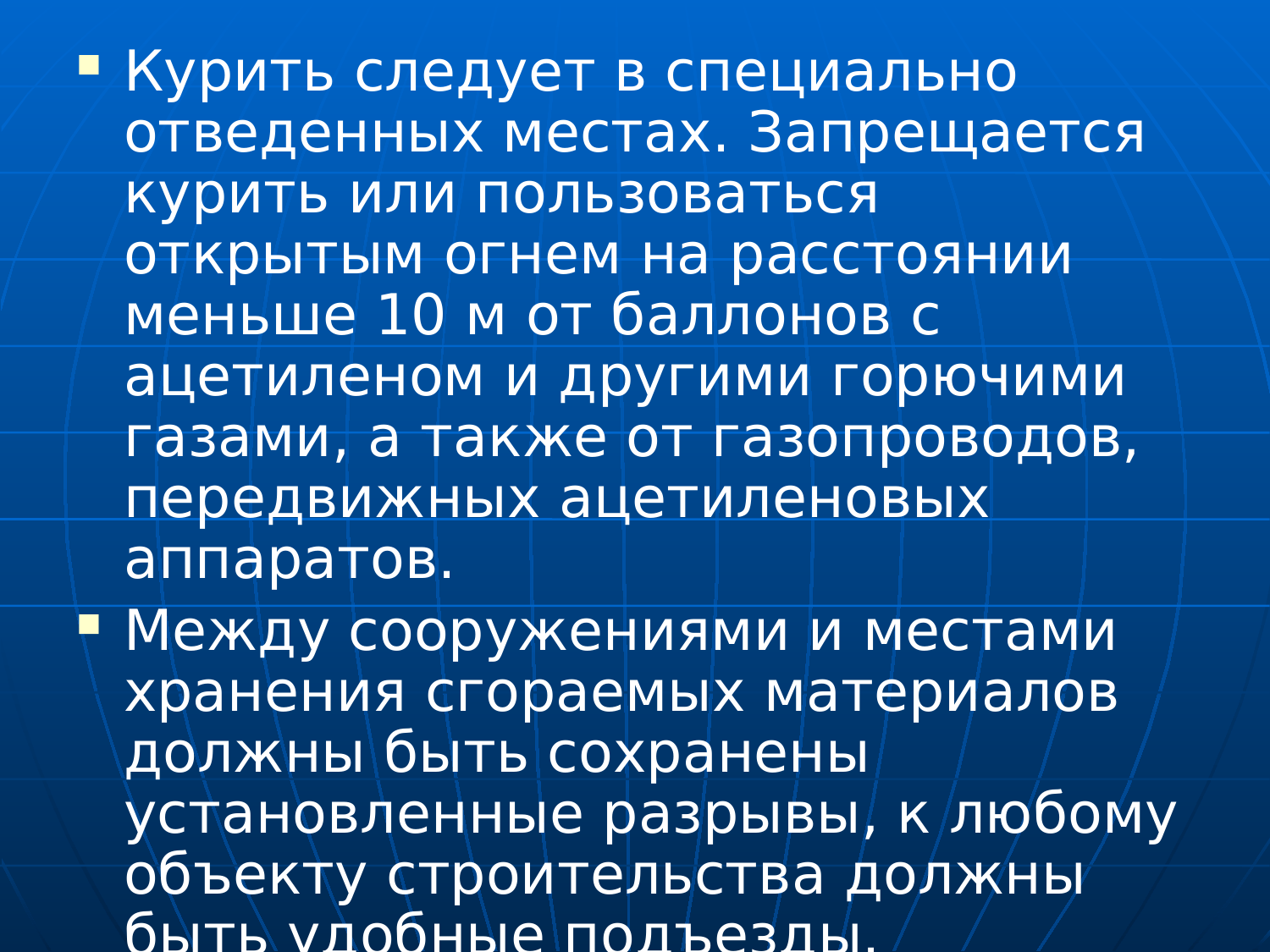

Курить следует в специально отведенных местах. Запрещается курить или пользоваться открытым огнем на расстоянии меньше 10 м от баллонов с ацетиленом и другими горючими газами, а также от газопроводов, передвижных ацетиленовых аппаратов.
Между сооружениями и местами хранения сгораемых материалов должны быть сохранены установленные разрывы, к любому объекту строительства должны быть удобные подъезды.